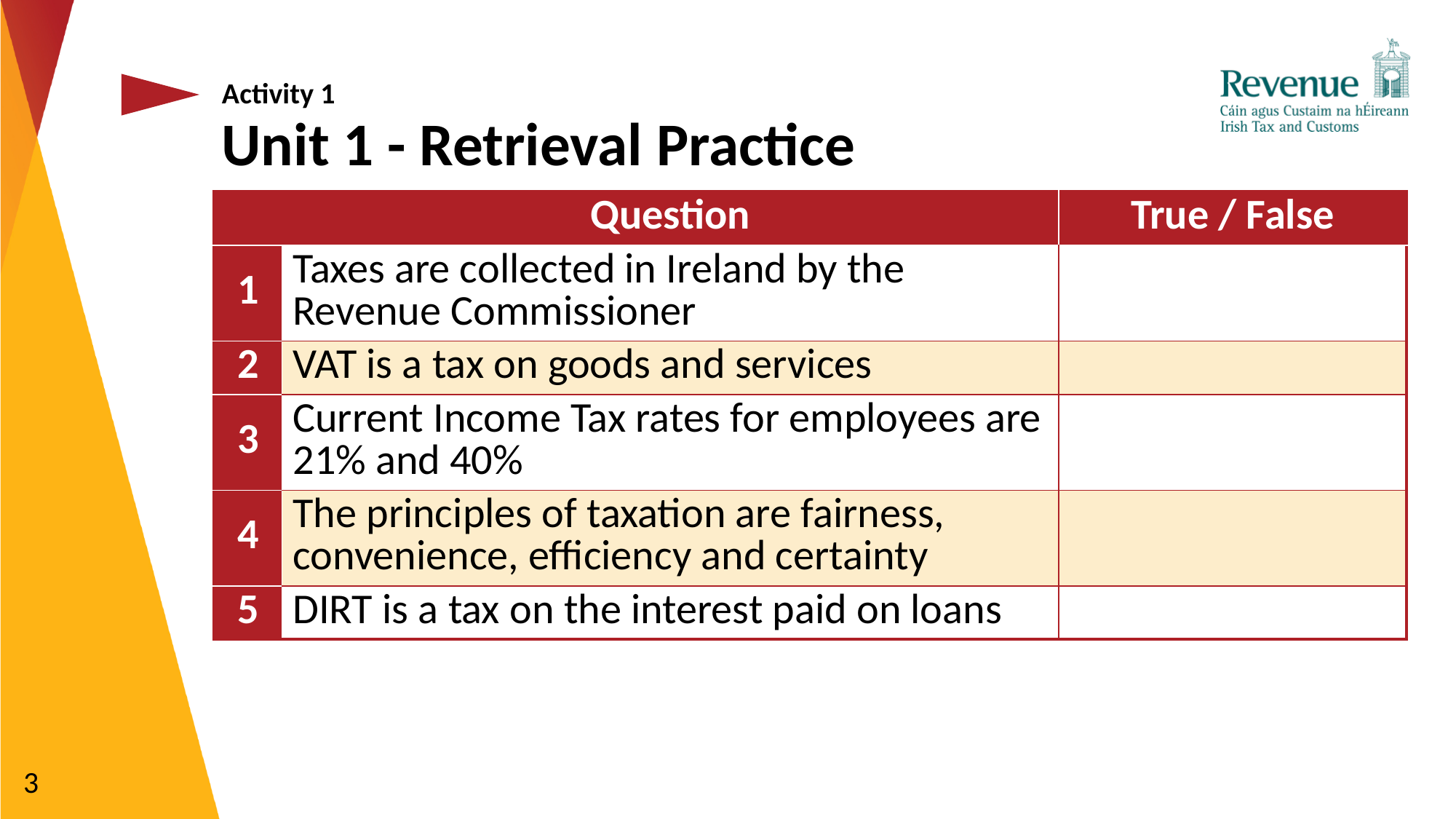

Activity 1

# Unit 1 - Retrieval Practice
|  | Question | True / False |
| --- | --- | --- |
| 1 | Taxes are collected in Ireland by the Revenue Commissioner |  |
| 2 | VAT is a tax on goods and services |  |
| 3 | Current Income Tax rates for employees are 21% and 40% |  |
| 4 | The principles of taxation are fairness, convenience, efficiency and certainty |  |
| 5 | DIRT is a tax on the interest paid on loans |  |
3